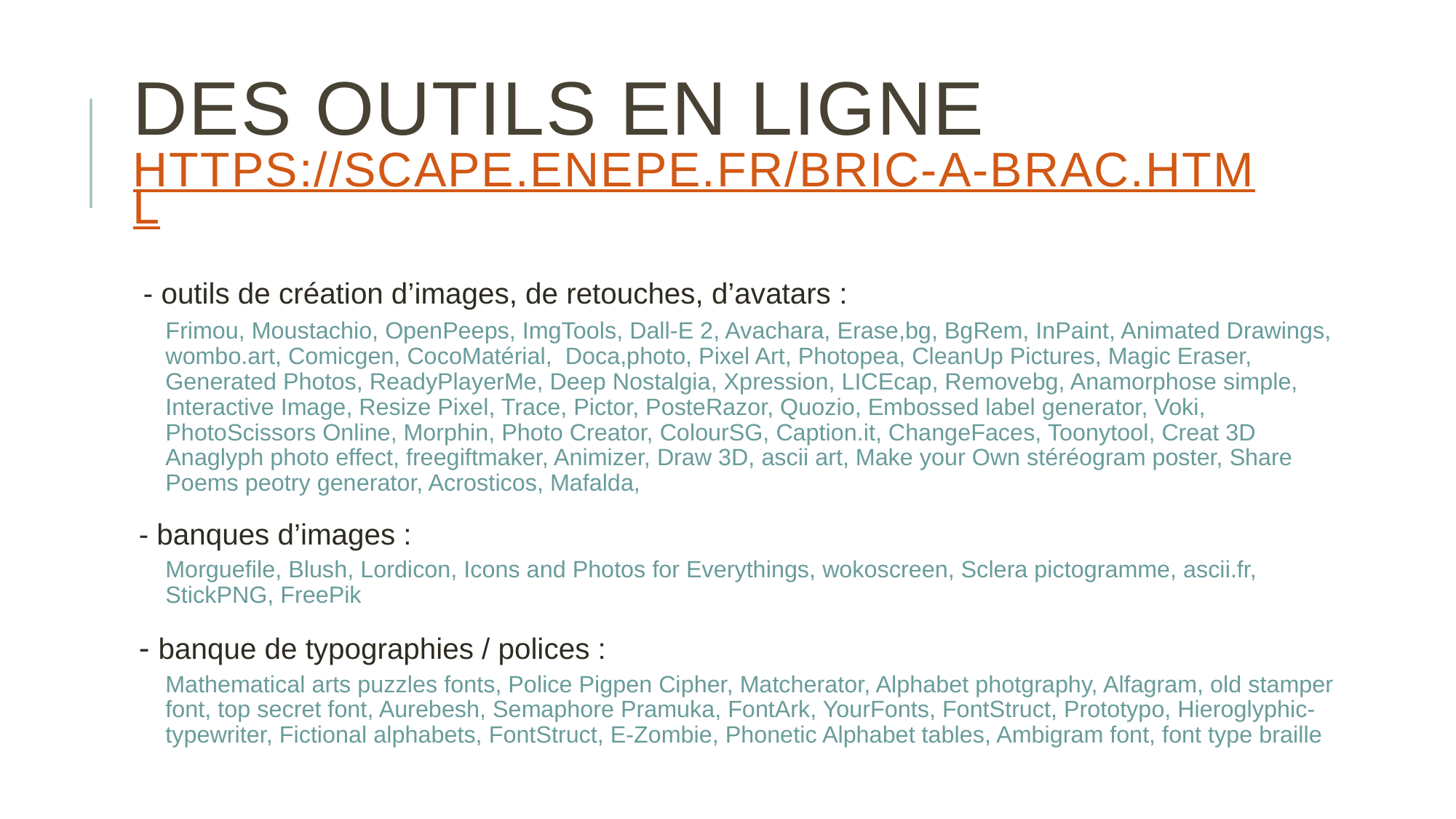

# Des outils en ligne https://scape.enepe.fr/bric-a-brac.html
- outils de création d’images, de retouches, d’avatars :
Frimou, Moustachio, OpenPeeps, ImgTools, Dall-E 2, Avachara, Erase,bg, BgRem, InPaint, Animated Drawings, wombo.art, Comicgen, CocoMatérial,  Doca,photo, Pixel Art, Photopea, CleanUp Pictures, Magic Eraser, Generated Photos, ReadyPlayerMe, Deep Nostalgia, Xpression, LICEcap, Removebg, Anamorphose simple, Interactive Image, Resize Pixel, Trace, Pictor, PosteRazor, Quozio, Embossed label generator, Voki, PhotoScissors Online, Morphin, Photo Creator, ColourSG, Caption.it, ChangeFaces, Toonytool, Creat 3D Anaglyph photo effect, freegiftmaker, Animizer, Draw 3D, ascii art, Make your Own stéréogram poster, Share Poems peotry generator, Acrosticos, Mafalda,
- banques d’images :
Morguefile, Blush, Lordicon, Icons and Photos for Everythings, wokoscreen, Sclera pictogramme, ascii.fr, StickPNG, FreePik
- banque de typographies / polices :
Mathematical arts puzzles fonts, Police Pigpen Cipher, Matcherator, Alphabet photgraphy, Alfagram, old stamper font, top secret font, Aurebesh, Semaphore Pramuka, FontArk, YourFonts, FontStruct, Prototypo, Hieroglyphic-typewriter, Fictional alphabets, FontStruct, E-Zombie, Phonetic Alphabet tables, Ambigram font, font type braille